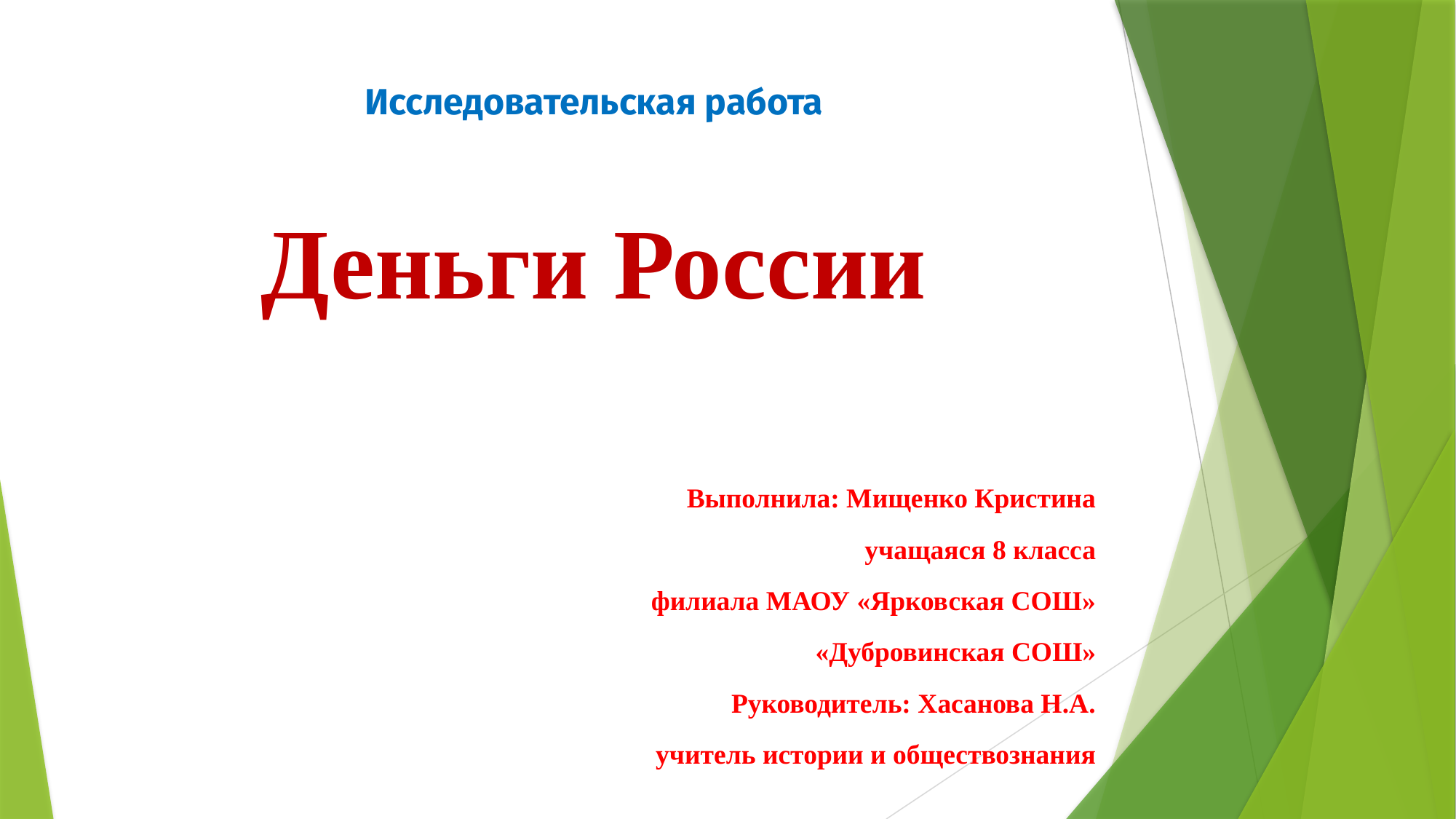

# Исследовательская работа
Деньги России

Выполнила: Мищенко Кристина
учащаяся 8 класса
филиала МАОУ «Ярковская СОШ»
«Дубровинская СОШ»
Руководитель: Хасанова Н.А.
учитель истории и обществознания